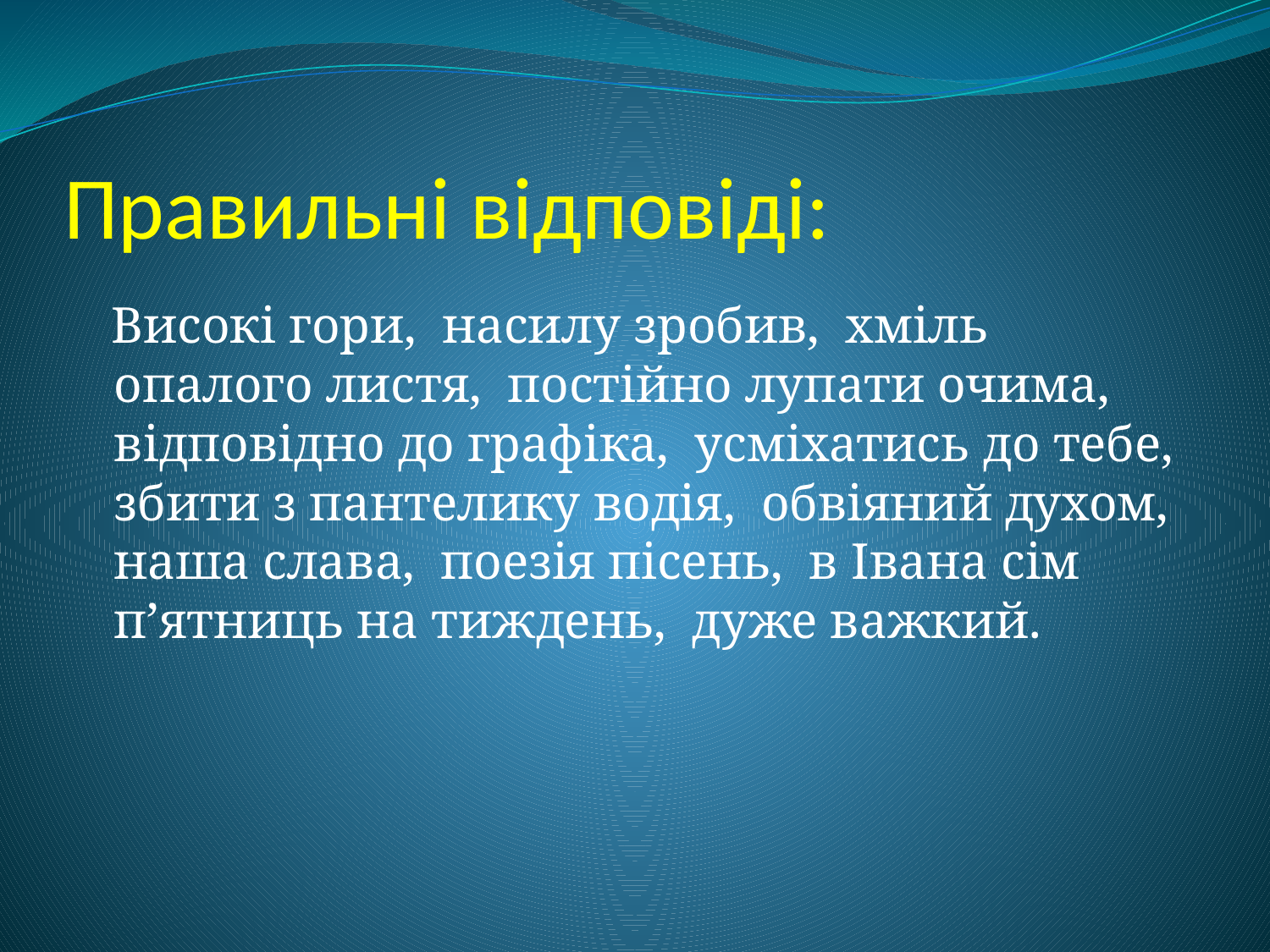

# Правильні відповіді:
   Високі гори,  насилу зробив,  хміль опалого листя,  постійно лупати очима,  відповідно до графіка,  усміхатись до тебе,  збити з пантелику водія,  обвіяний духом,  наша слава,  поезія пісень,  в Івана сім п’ятниць на тиждень,  дуже важкий.